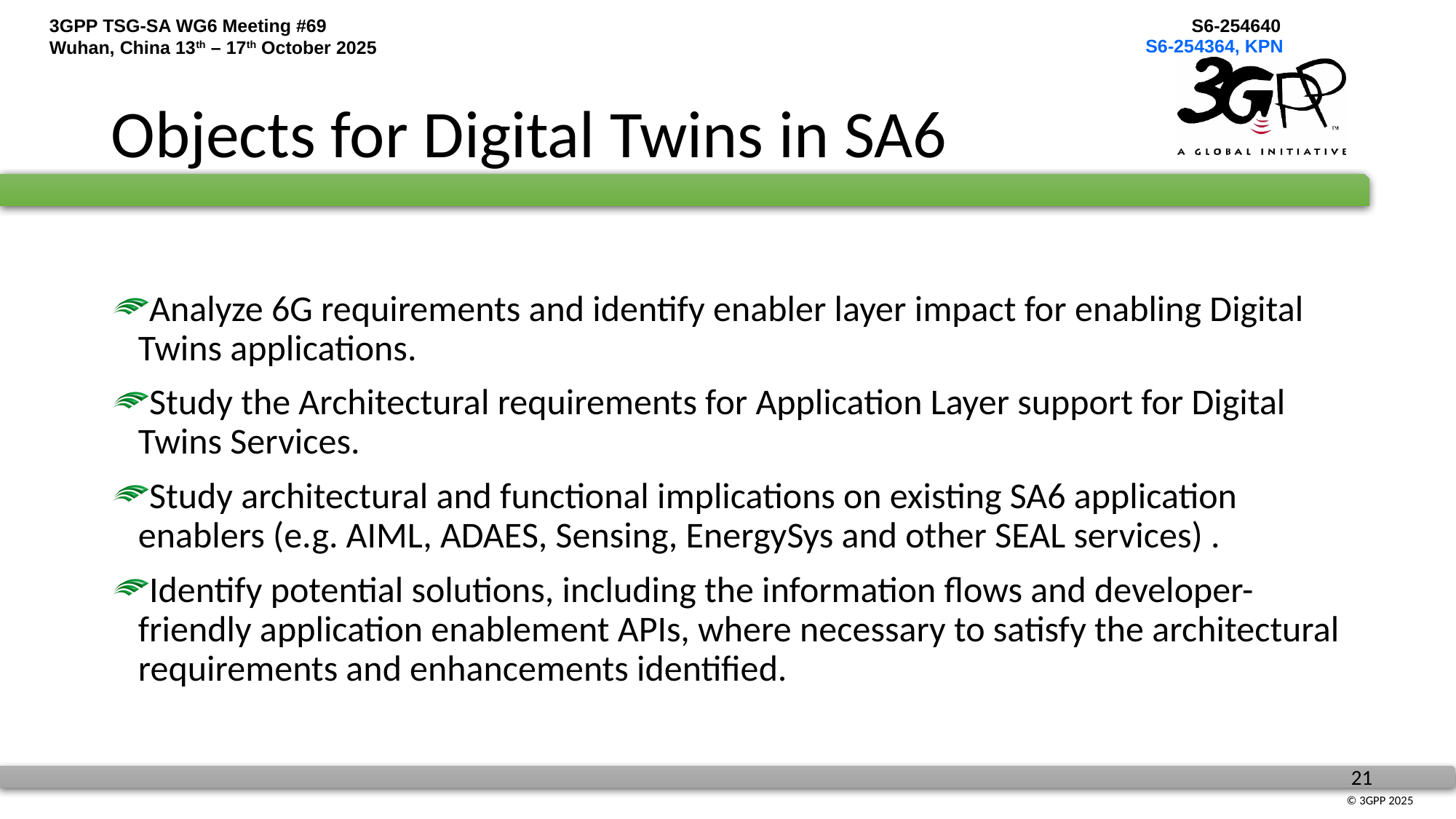

S6-254364, KPN
# Objects for Digital Twins in SA6

Analyze 6G requirements and identify enabler layer impact for enabling Digital Twins applications.
Study the Architectural requirements for Application Layer support for Digital Twins Services.
Study architectural and functional implications on existing SA6 application enablers (e.g. AIML, ADAES, Sensing, EnergySys and other SEAL services) .
Identify potential solutions, including the information flows and developer-friendly application enablement APIs, where necessary to satisfy the architectural requirements and enhancements identified.